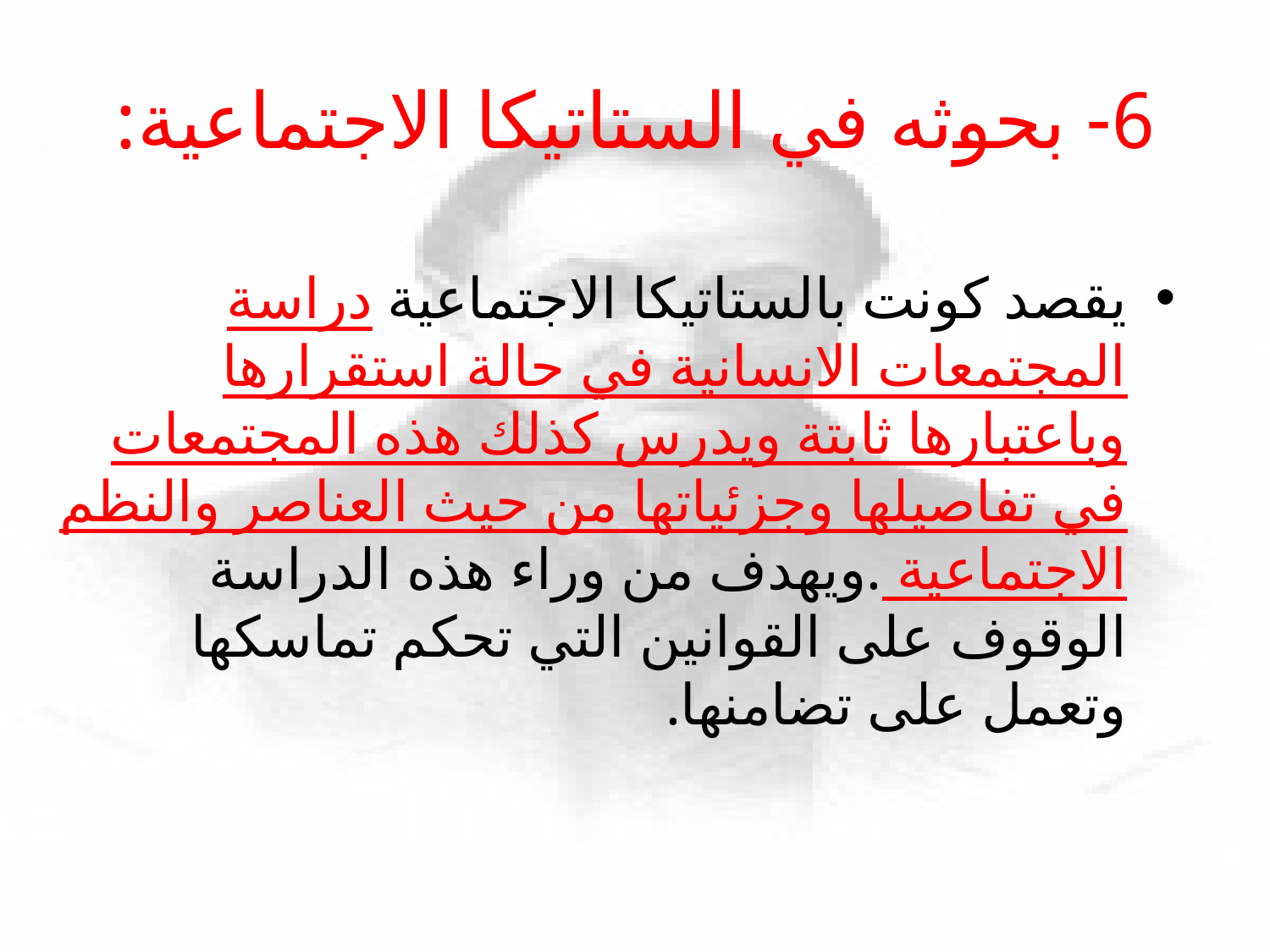

# 6- بحوثه في الستاتيكا الاجتماعية:
يقصد كونت بالستاتيكا الاجتماعية دراسة المجتمعات الانسانية في حالة استقرارها وباعتبارها ثابتة ويدرس كذلك هذه المجتمعات في تفاصيلها وجزئياتها من حيث العناصر والنظم الاجتماعية .ويهدف من وراء هذه الدراسة الوقوف على القوانين التي تحكم تماسكها وتعمل على تضامنها.